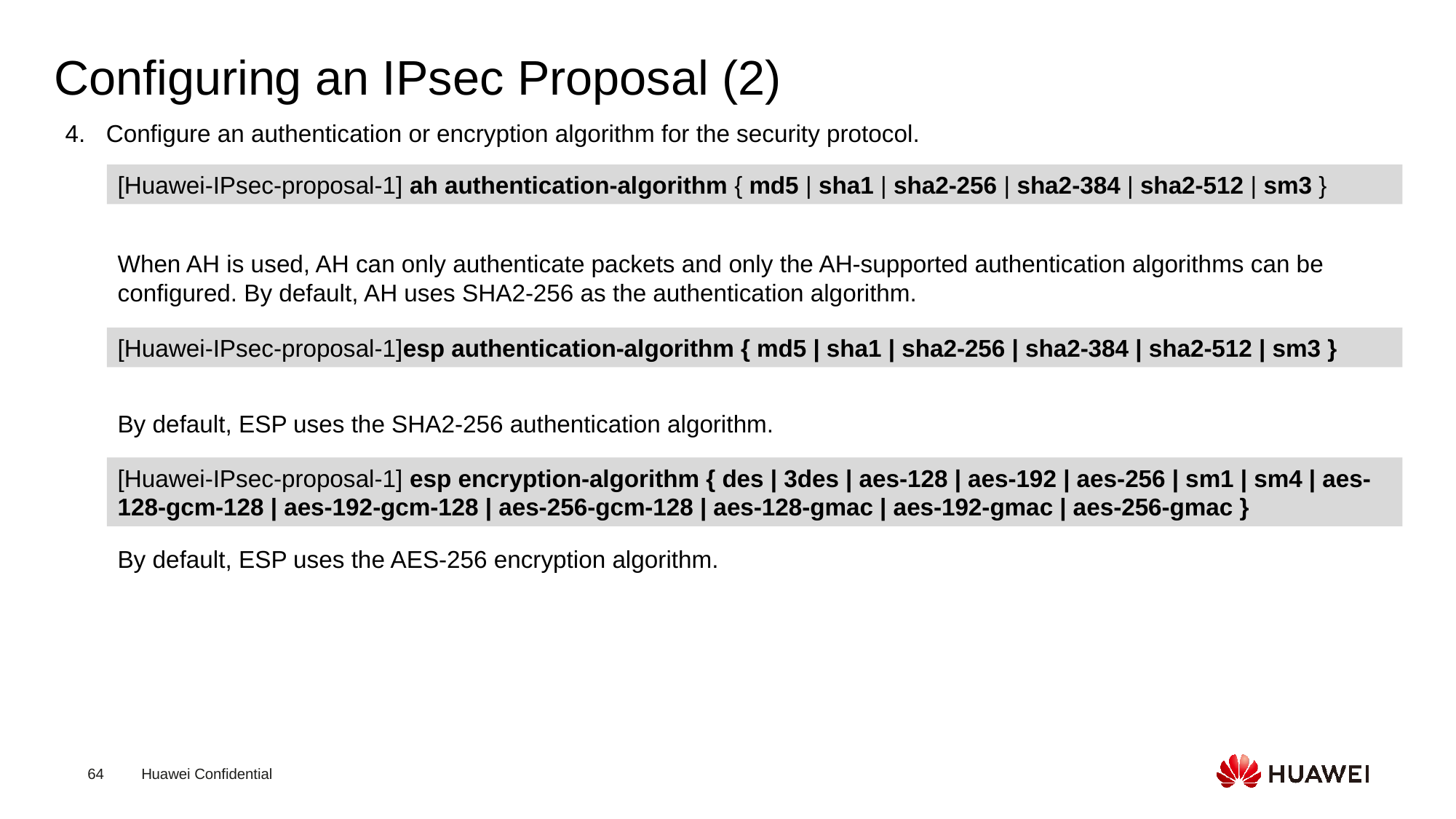

# Configuring an IPsec Proposal (2)
Configure an authentication or encryption algorithm for the security protocol.
[Huawei-IPsec-proposal-1] ah authentication-algorithm { md5 | sha1 | sha2-256 | sha2-384 | sha2-512 | sm3 }
When AH is used, AH can only authenticate packets and only the AH-supported authentication algorithms can be configured. By default, AH uses SHA2-256 as the authentication algorithm.
[Huawei-IPsec-proposal-1]esp authentication-algorithm { md5 | sha1 | sha2-256 | sha2-384 | sha2-512 | sm3 }
By default, ESP uses the SHA2-256 authentication algorithm.
[Huawei-IPsec-proposal-1] esp encryption-algorithm { des | 3des | aes-128 | aes-192 | aes-256 | sm1 | sm4 | aes-128-gcm-128 | aes-192-gcm-128 | aes-256-gcm-128 | aes-128-gmac | aes-192-gmac | aes-256-gmac }
By default, ESP uses the AES-256 encryption algorithm.